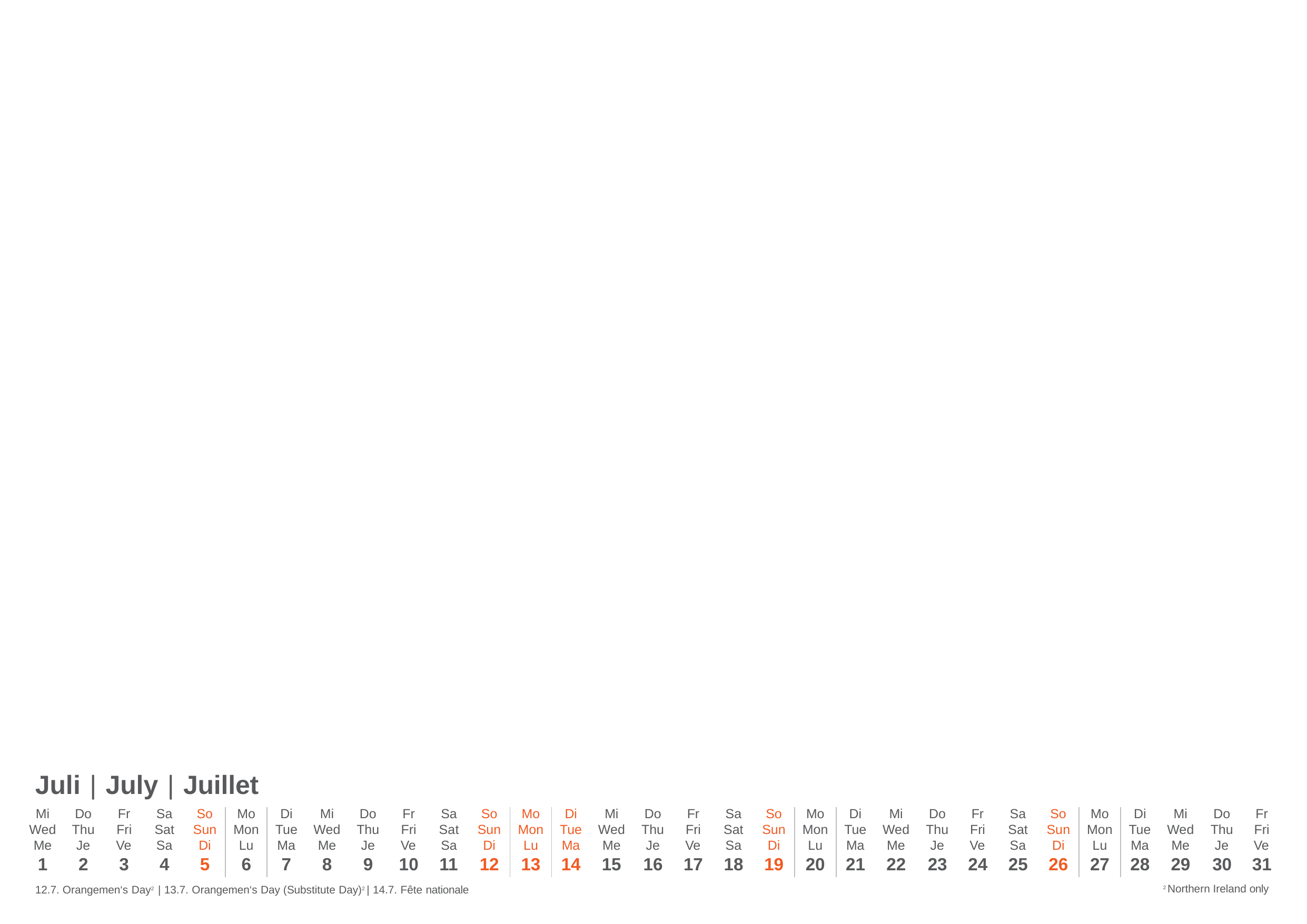

Juli | July | Juillet
| Mi | Do | Fr | Sa | So | Mo | Di | Mi | Do | Fr | Sa | So | Mo | Di | Mi | Do | Fr | Sa | So | Mo | Di | Mi | Do | Fr | Sa | So | Mo | Di | Mi | Do | Fr |
| --- | --- | --- | --- | --- | --- | --- | --- | --- | --- | --- | --- | --- | --- | --- | --- | --- | --- | --- | --- | --- | --- | --- | --- | --- | --- | --- | --- | --- | --- | --- |
| Wed | Thu | Fri | Sat | Sun | Mon | Tue | Wed | Thu | Fri | Sat | Sun | Mon | Tue | Wed | Thu | Fri | Sat | Sun | Mon | Tue | Wed | Thu | Fri | Sat | Sun | Mon | Tue | Wed | Thu | Fri |
| Me | Je | Ve | Sa | Di | Lu | Ma | Me | Je | Ve | Sa | Di | Lu | Ma | Me | Je | Ve | Sa | Di | Lu | Ma | Me | Je | Ve | Sa | Di | Lu | Ma | Me | Je | Ve |
| 1 | 2 | 3 | 4 | 5 | 6 | 7 | 8 | 9 | 10 | 11 | 12 | 13 | 14 | 15 | 16 | 17 | 18 | 19 | 20 | 21 | 22 | 23 | 24 | 25 | 26 | 27 | 28 | 29 | 30 | 31 |
2 Northern Ireland only
12.7. Orangemen‘s Day2 | 13.7. Orangemen‘s Day (Substitute Day)2 | 14.7. Fête nationale